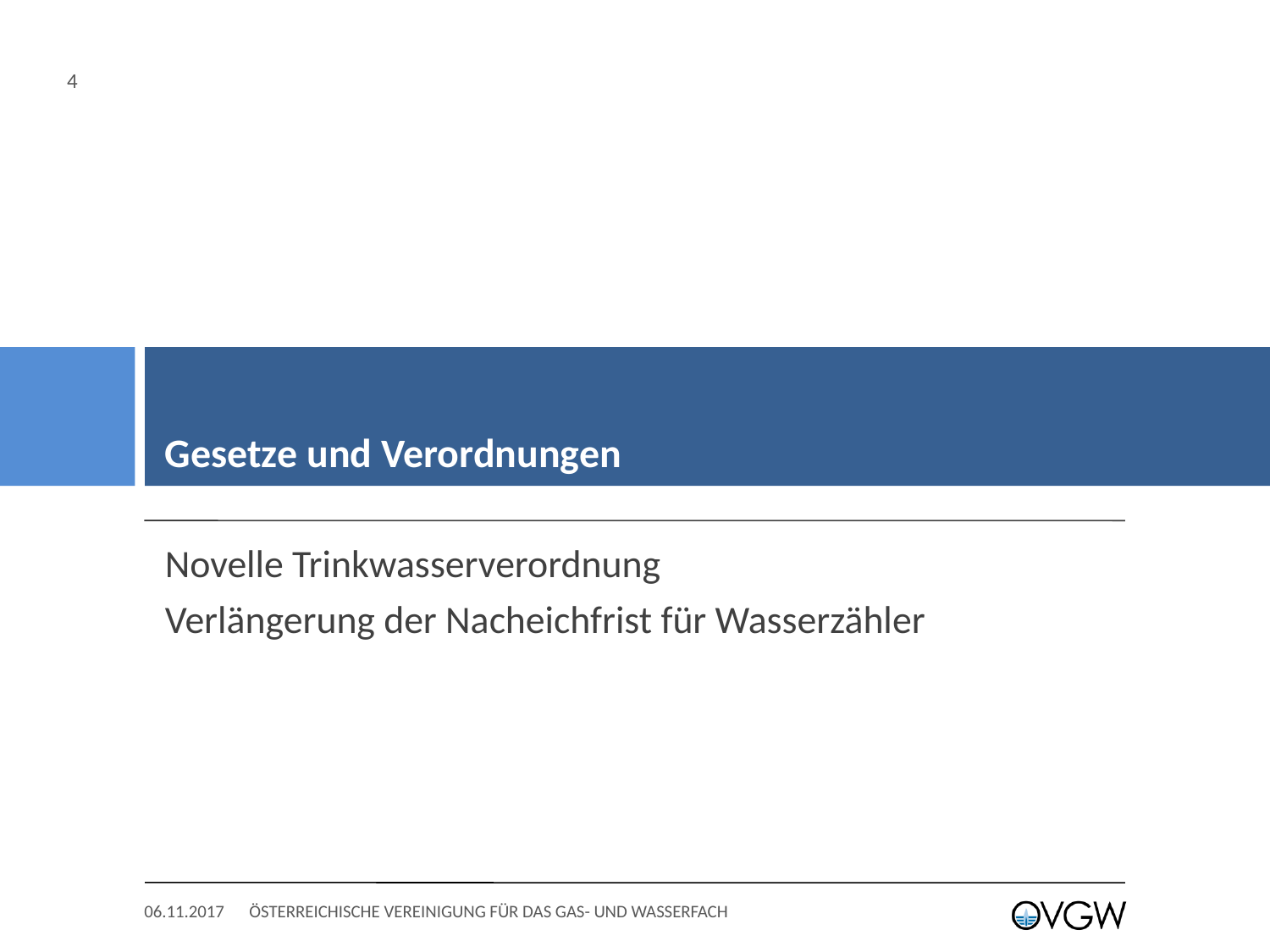

4
# Gesetze und Verordnungen
Novelle Trinkwasserverordnung
Verlängerung der Nacheichfrist für Wasserzähler
06.11.2017
ÖSTERREICHISCHE VEREINIGUNG FÜR DAS GAS- UND WASSERFACH